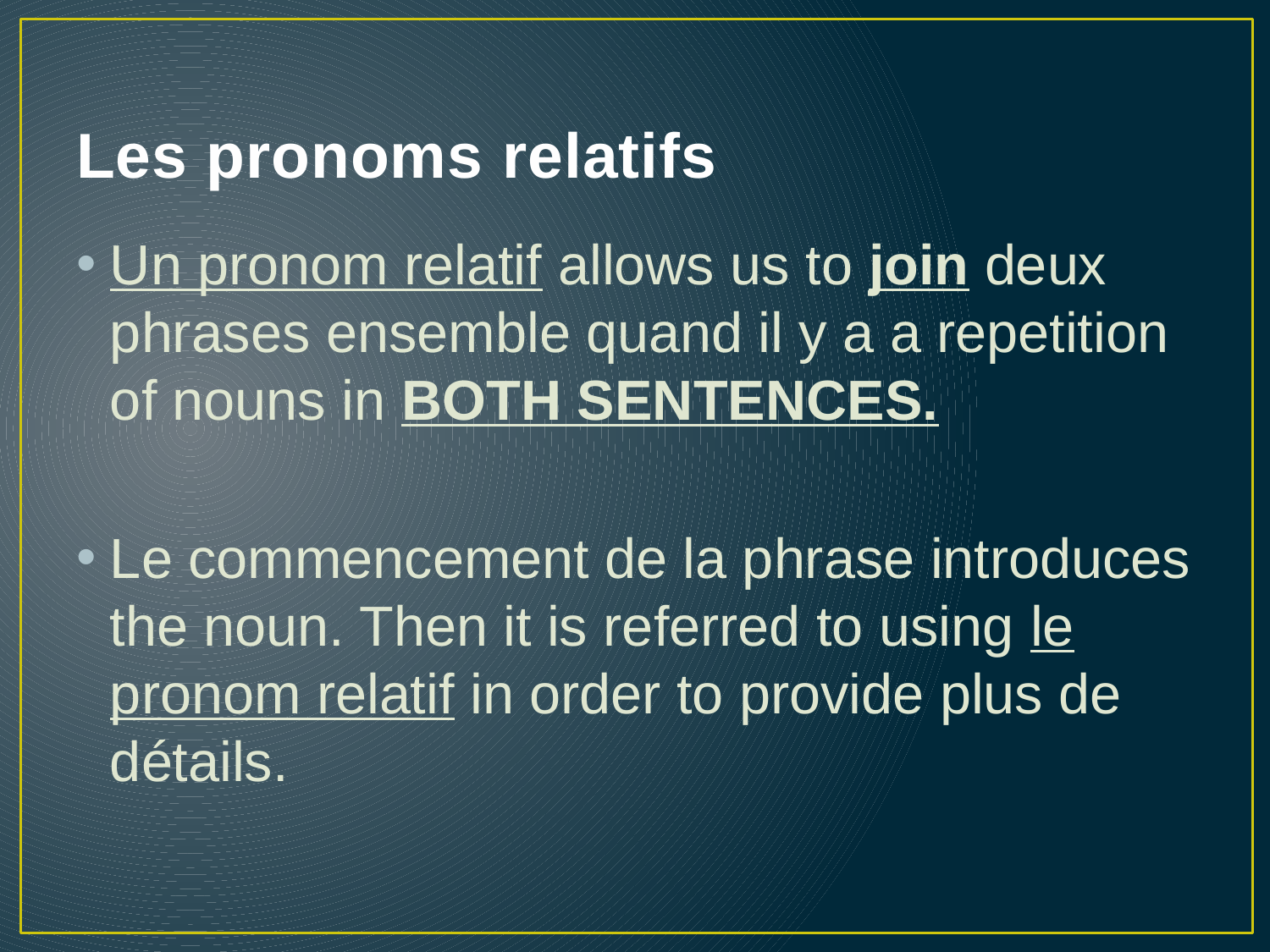

# Les pronoms relatifs
Un pronom relatif allows us to join deux phrases ensemble quand il y a a repetition of nouns in BOTH SENTENCES.

Le commencement de la phrase introduces the noun. Then it is referred to using le pronom relatif in order to provide plus de détails.